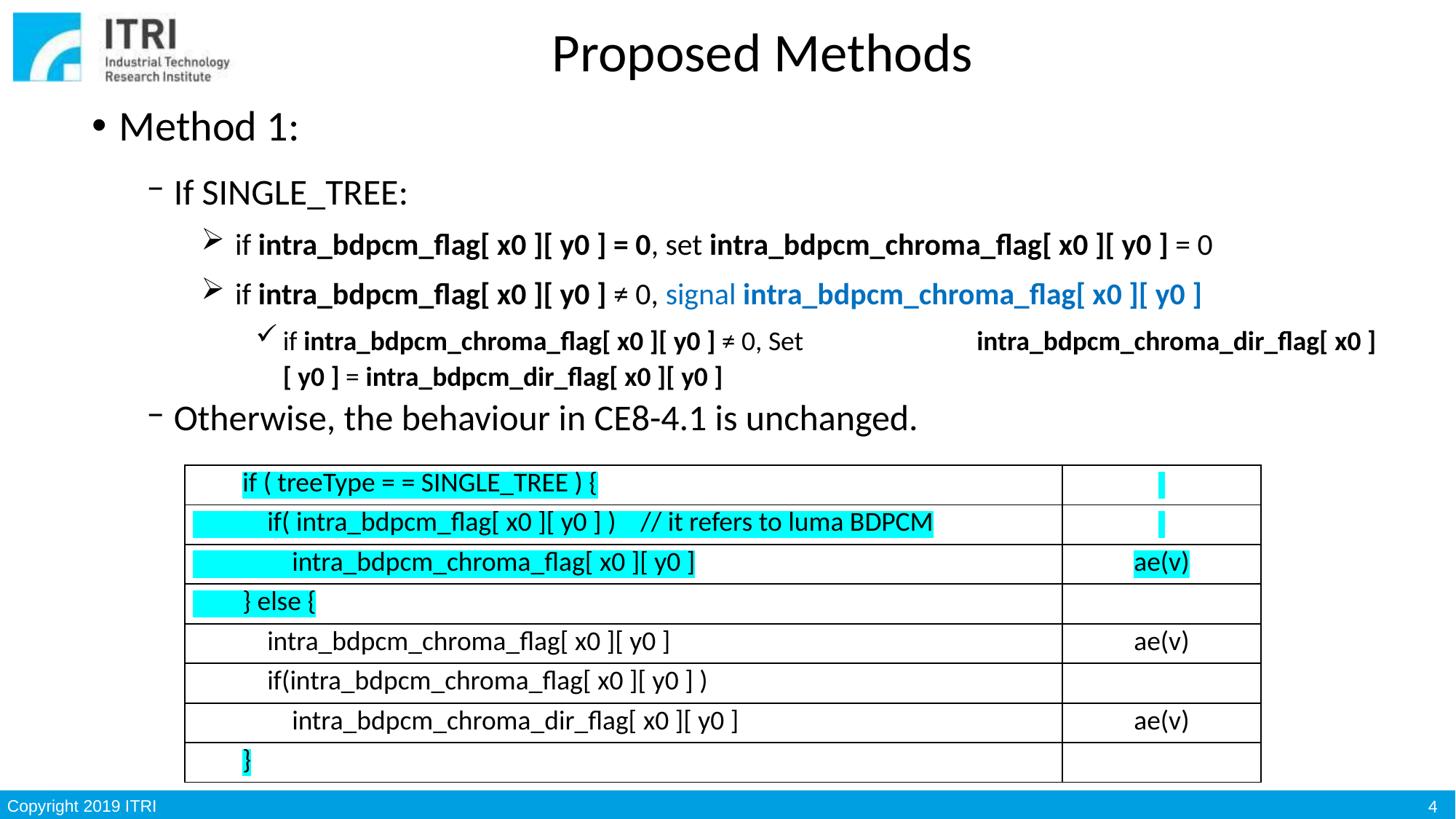

# Proposed Methods
Method 1:
If SINGLE_TREE:
 if intra_bdpcm_flag[ x0 ][ y0 ] = 0, set intra_bdpcm_chroma_flag[ x0 ][ y0 ] = 0
 if intra_bdpcm_flag[ x0 ][ y0 ] ≠ 0, signal intra_bdpcm_chroma_flag[ x0 ][ y0 ]
if intra_bdpcm_chroma_flag[ x0 ][ y0 ] ≠ 0, Set                            intra_bdpcm_chroma_dir_flag[ x0 ][ y0 ] = intra_bdpcm_dir_flag[ x0 ][ y0 ]
Otherwise, the behaviour in CE8-4.1 is unchanged.
| if ( treeType = = SINGLE\_TREE ) { |  |
| --- | --- |
| if( intra\_bdpcm\_flag[ x0 ][ y0 ] ) // it refers to luma BDPCM |  |
| intra\_bdpcm\_chroma\_flag[ x0 ][ y0 ] | ae(v) |
| } else { |  |
| intra\_bdpcm\_chroma\_flag[ x0 ][ y0 ] | ae(v) |
| if(intra\_bdpcm\_chroma\_flag[ x0 ][ y0 ] ) |  |
| intra\_bdpcm\_chroma\_dir\_flag[ x0 ][ y0 ] | ae(v) |
| } |  |